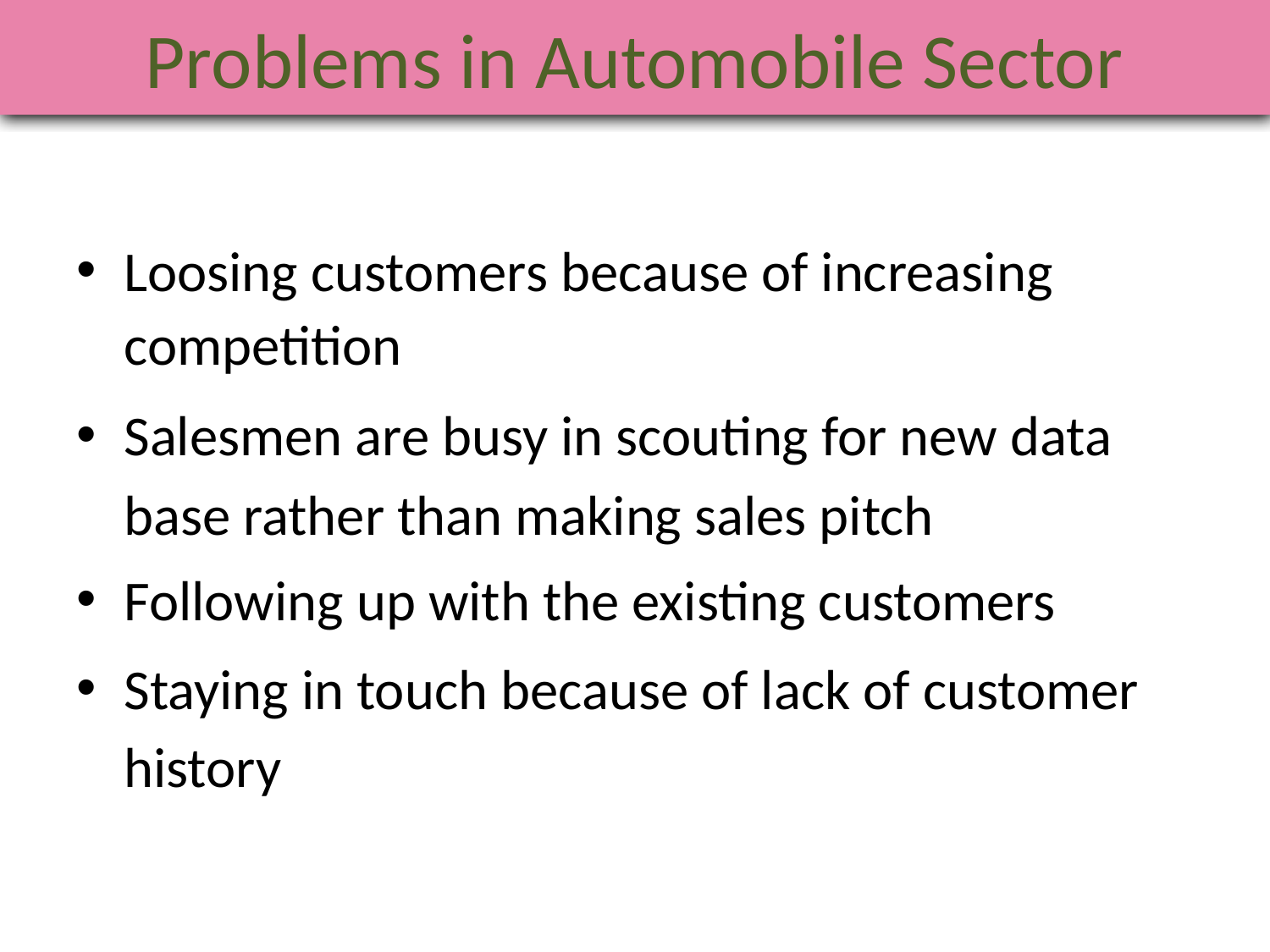

# Problems in Automobile Sector
Loosing customers because of increasing competition
Salesmen are busy in scouting for new data base rather than making sales pitch
Following up with the existing customers
Staying in touch because of lack of customer history